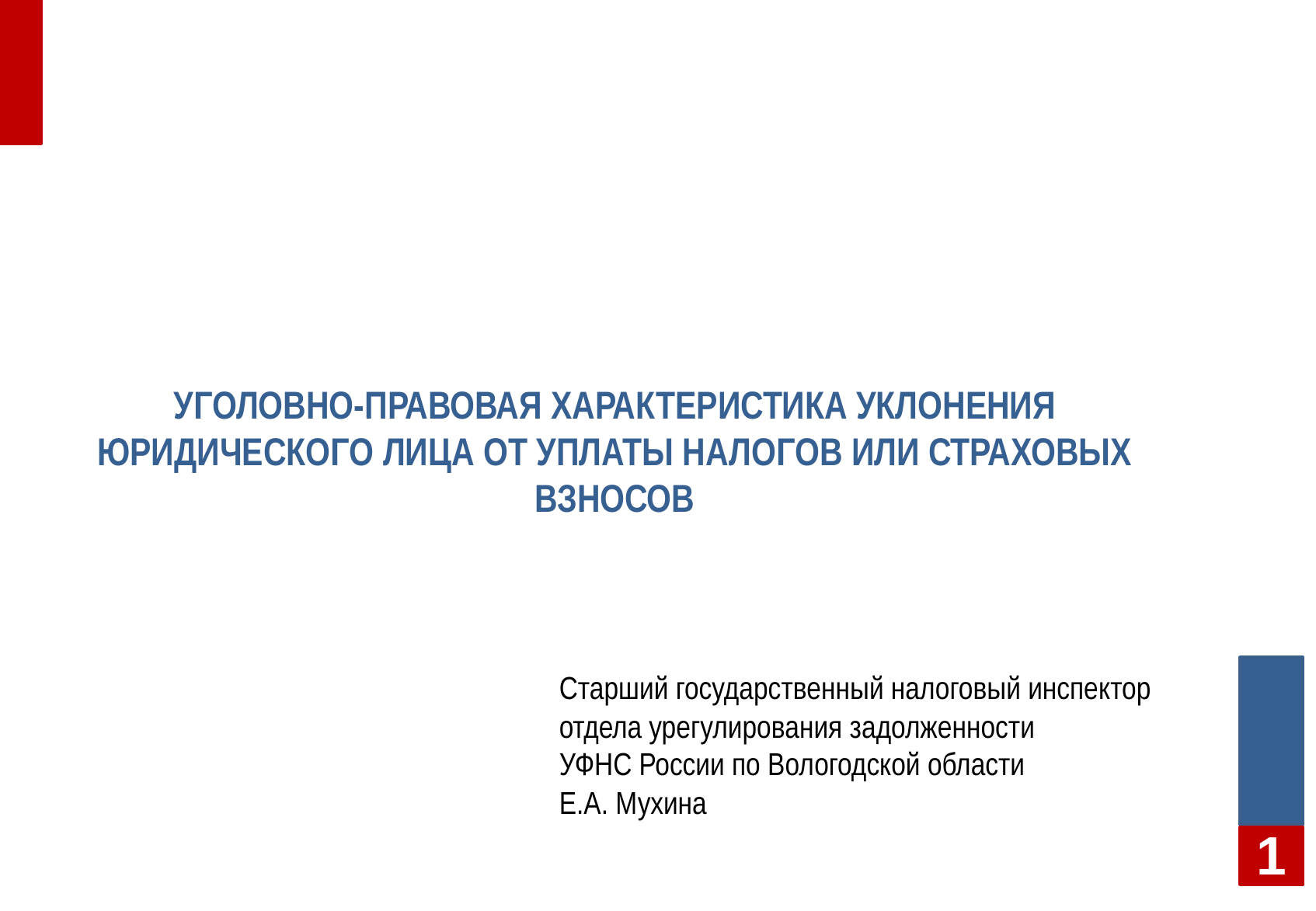

# Уголовно-правовая характеристика уклонения юридического лица от уплаты налогов или страховых взносов
Старший государственный налоговый инспектор отдела урегулирования задолженности
УФНС России по Вологодской области
Е.А. Мухина

1